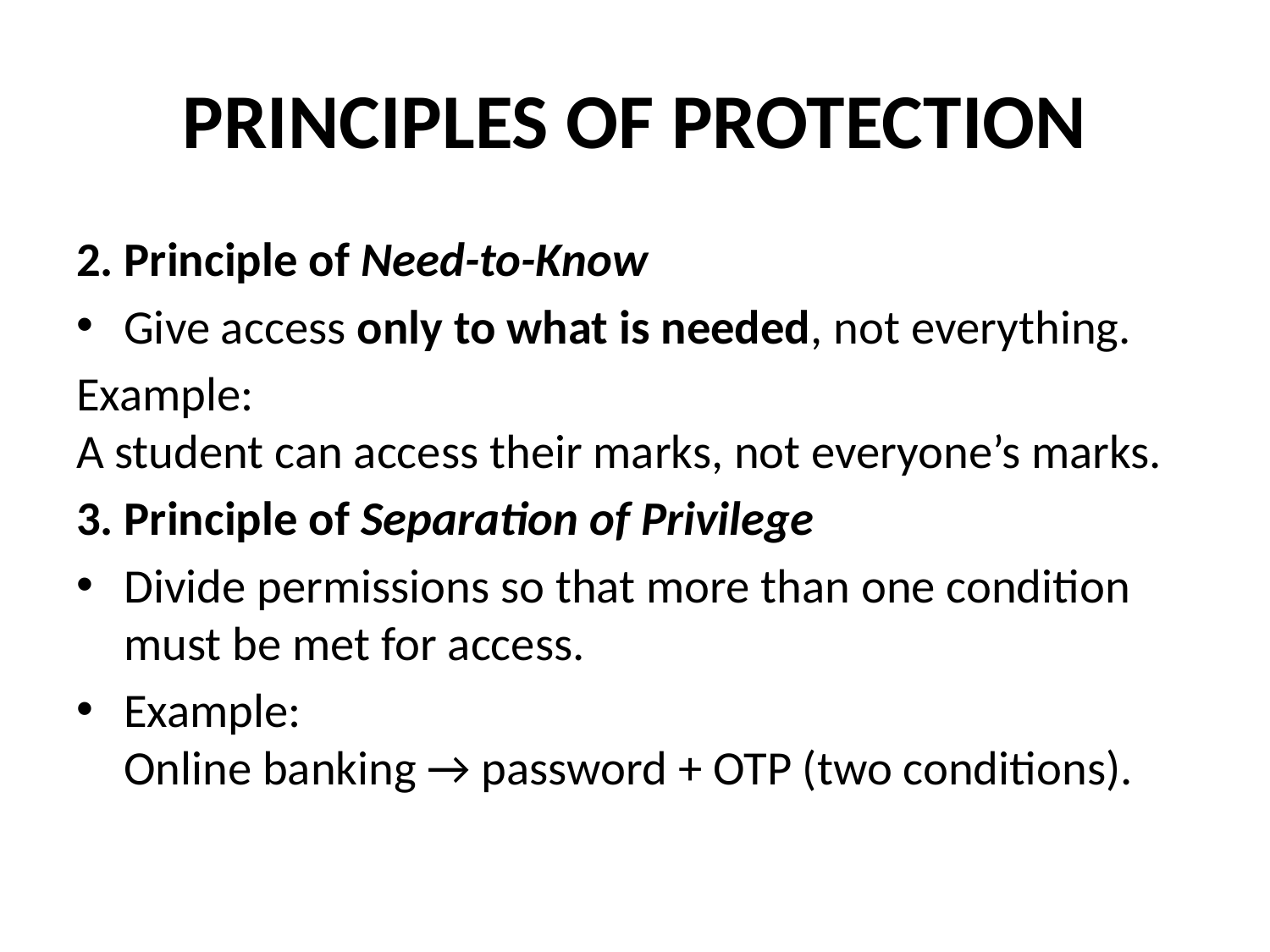

# PRINCIPLES OF PROTECTION
2. Principle of Need-to-Know
Give access only to what is needed, not everything.
Example:
A student can access their marks, not everyone’s marks.
3. Principle of Separation of Privilege
Divide permissions so that more than one condition must be met for access.
Example:
Online banking → password + OTP (two conditions).